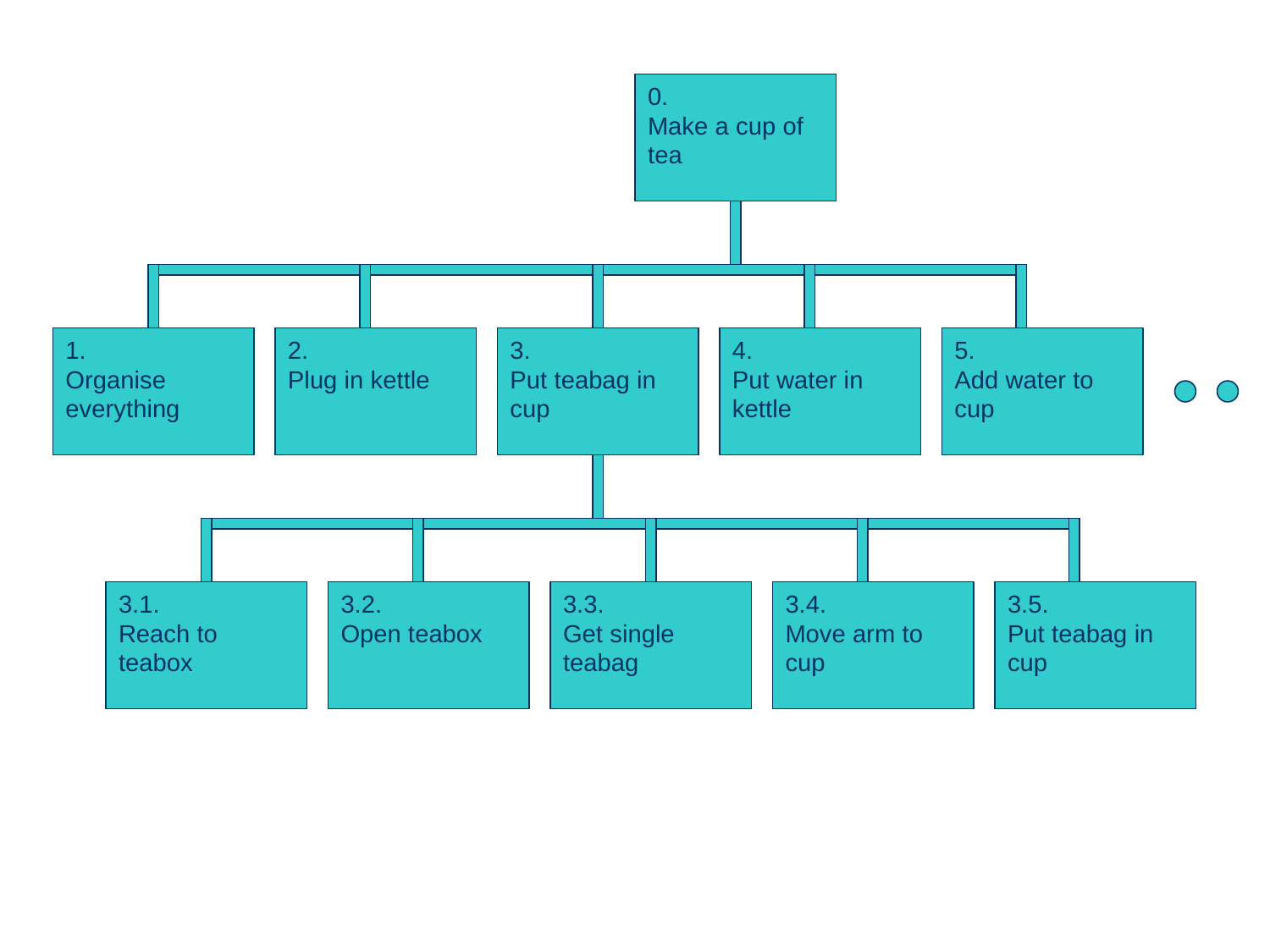

0.
Make a cup of tea

1.
Organise everything
2.
Plug in kettle
3.
Put teabag in cup
4.
Put water in kettle
5.
Add water to cup

3.1.
Reach to teabox
3.2.
Open teabox
3.3.
Get single teabag
3.4.
Move arm to cup
3.5.
Put teabag in cup